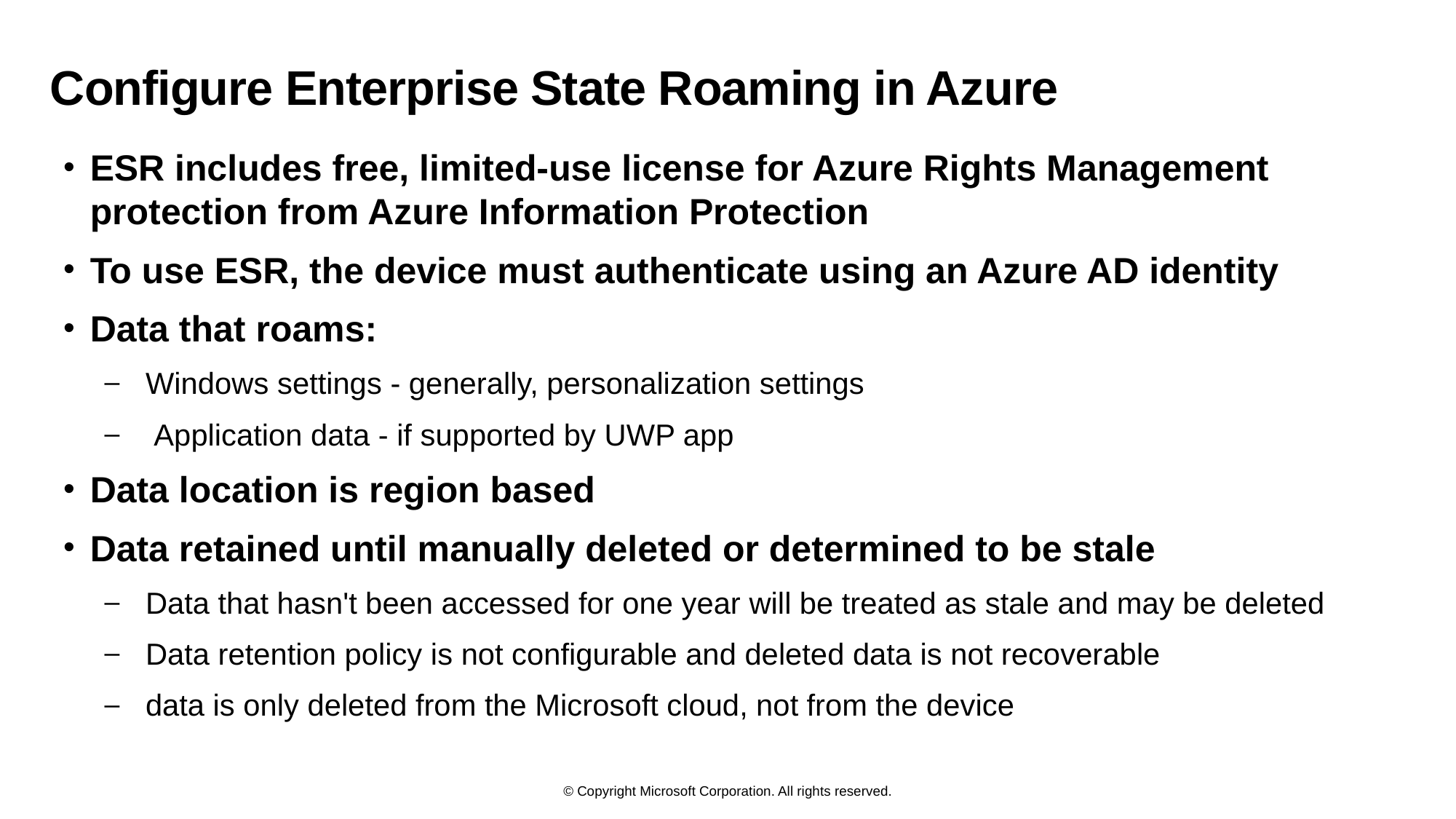

# Configure Enterprise State Roaming in Azure
ESR includes free, limited-use license for Azure Rights Management protection from Azure Information Protection
To use ESR, the device must authenticate using an Azure AD identity
Data that roams:
Windows settings - generally, personalization settings
 Application data - if supported by UWP app
Data location is region based
Data retained until manually deleted or determined to be stale
Data that hasn't been accessed for one year will be treated as stale and may be deleted
Data retention policy is not configurable and deleted data is not recoverable
data is only deleted from the Microsoft cloud, not from the device